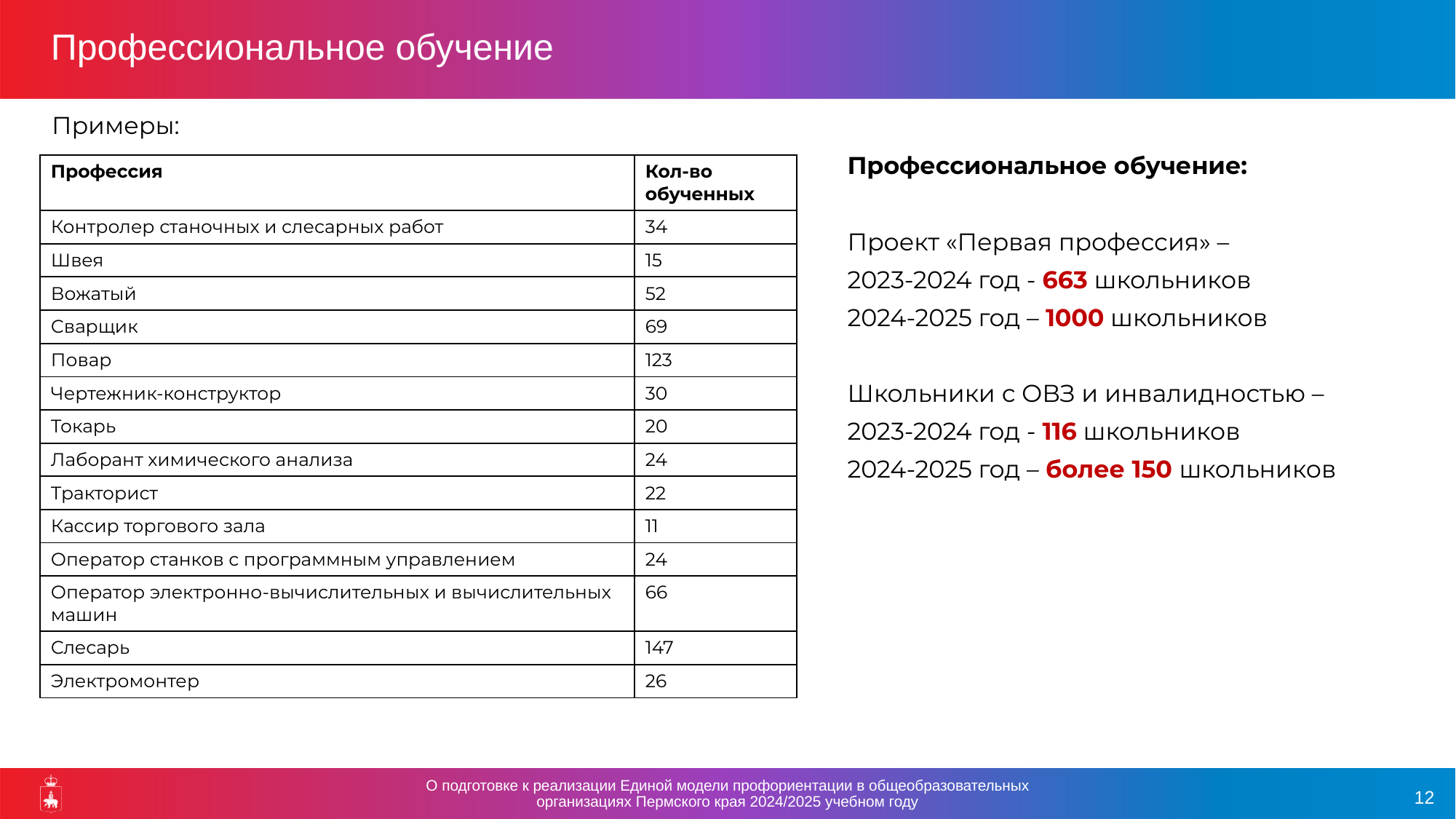

Профессиональное обучение
Примеры:
Профессиональное обучение:

Проект «Первая профессия» –
2023-2024 год - 663 школьников
2024-2025 год – 1000 школьников

Школьники с ОВЗ и инвалидностью –
2023-2024 год - 116 школьников
2024-2025 год – более 150 школьников

| Профессия | Кол-во обученных |
| --- | --- |
| Контролер станочных и слесарных работ | 34 |
| Швея | 15 |
| Вожатый | 52 |
| Сварщик | 69 |
| Повар | 123 |
| Чертежник-конструктор | 30 |
| Токарь | 20 |
| Лаборант химического анализа | 24 |
| Тракторист | 22 |
| Кассир торгового зала | 11 |
| Оператор станков с программным управлением | 24 |
| Оператор электронно-вычислительных и вычислительных машин | 66 |
| Слесарь | 147 |
| Электромонтер | 26 |

О подготовке к реализации Единой модели профориентации в общеобразовательных организациях Пермского края 2024/2025 учебном году